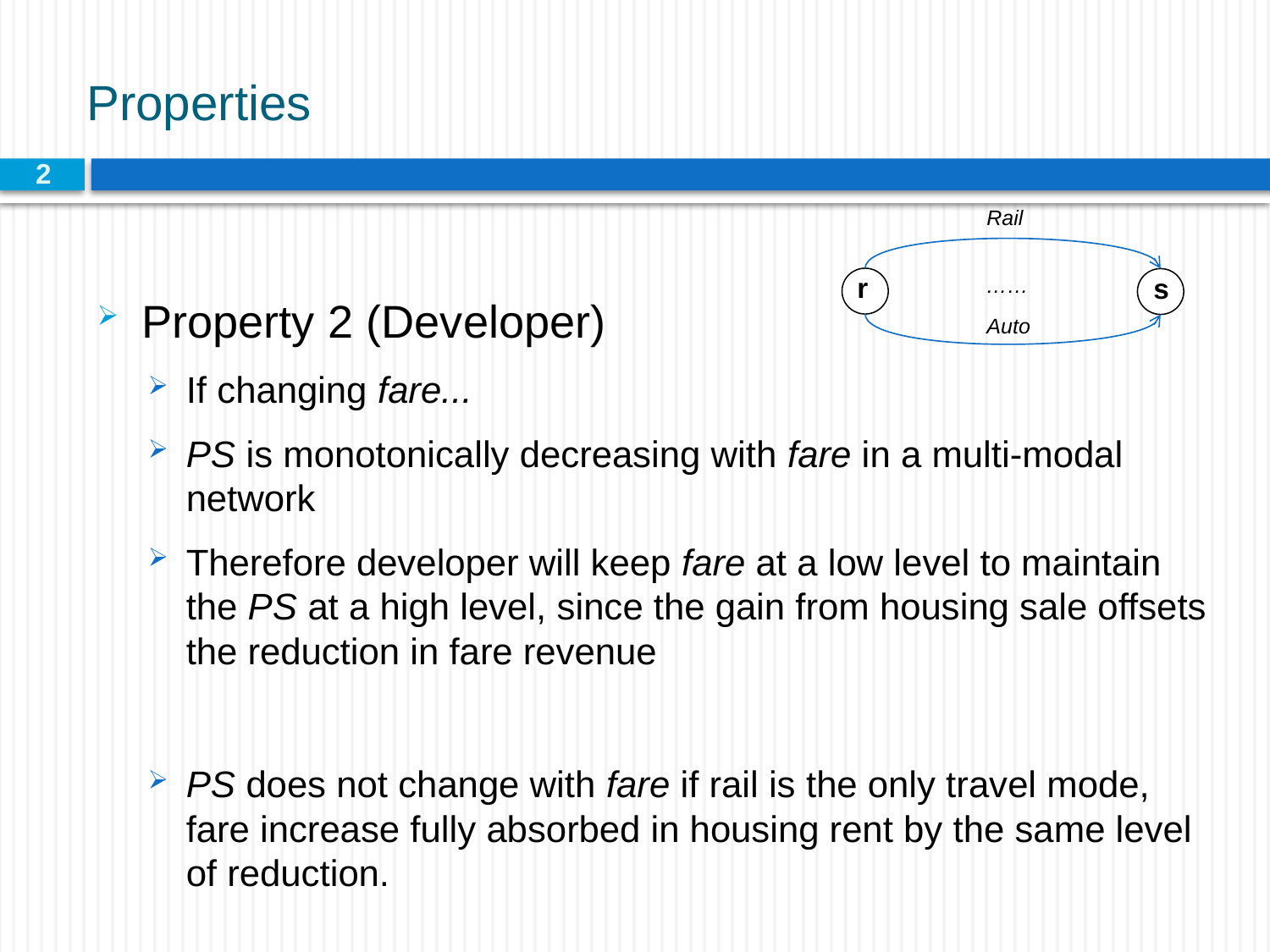

# Properties
2
Rail
r
s

Auto
……
Property 2 (Developer)
If changing fare...
PS is monotonically decreasing with fare in a multi-modal network
Therefore developer will keep fare at a low level to maintain the PS at a high level, since the gain from housing sale offsets the reduction in fare revenue

PS does not change with fare if rail is the only travel mode, fare increase fully absorbed in housing rent by the same level of reduction.